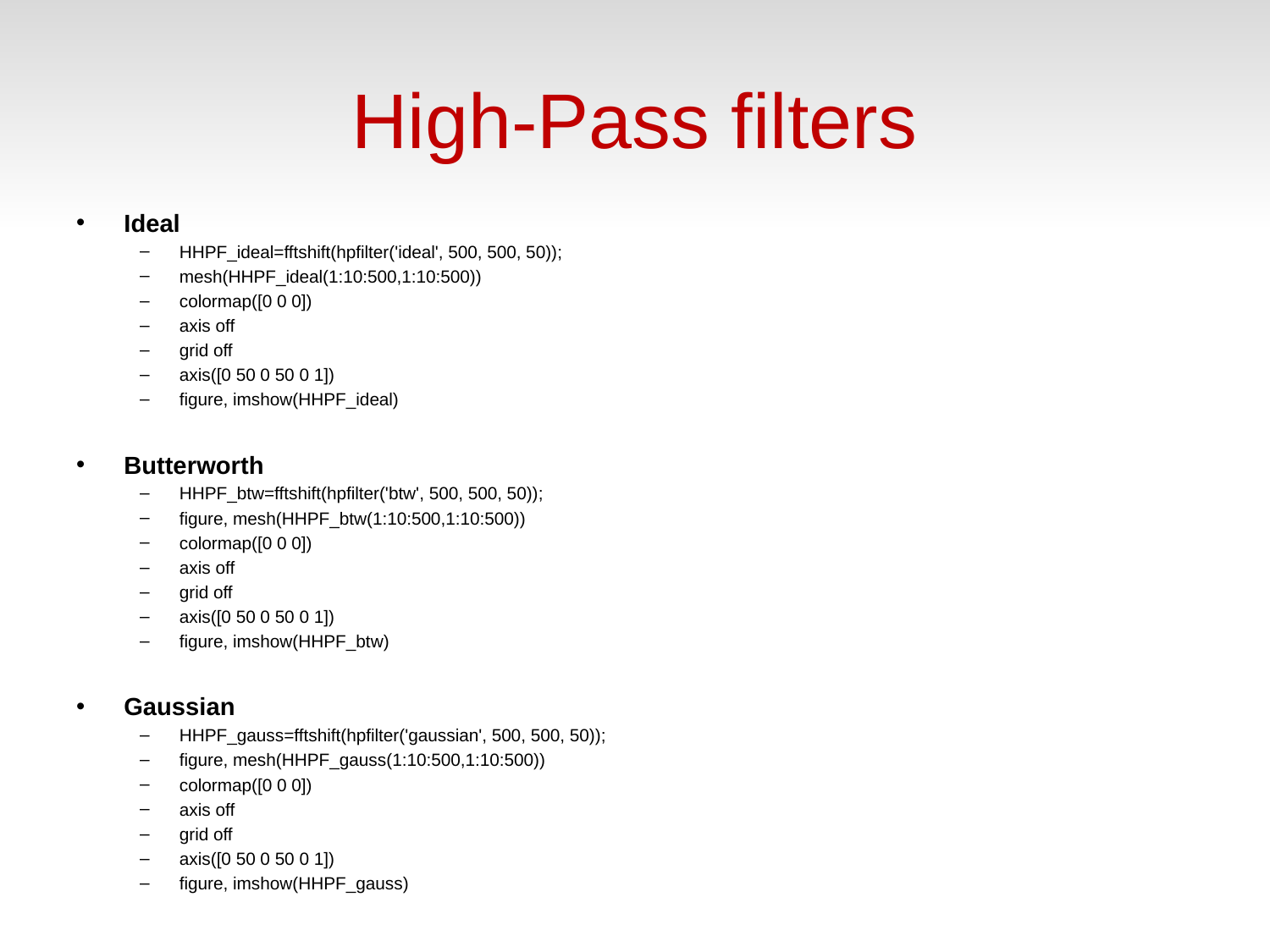

# High-Pass filters
Ideal
HHPF_ideal=fftshift(hpfilter('ideal', 500, 500, 50));
mesh(HHPF_ideal(1:10:500,1:10:500))
colormap([0 0 0])
axis off
grid off
axis([0 50 0 50 0 1])
figure, imshow(HHPF_ideal)

Butterworth
HHPF_btw=fftshift(hpfilter('btw', 500, 500, 50));
figure, mesh(HHPF_btw(1:10:500,1:10:500))
colormap([0 0 0])
axis off
grid off
axis([0 50 0 50 0 1])
figure, imshow(HHPF_btw)

Gaussian
HHPF_gauss=fftshift(hpfilter('gaussian', 500, 500, 50));
figure, mesh(HHPF_gauss(1:10:500,1:10:500))
colormap([0 0 0])
axis off
grid off
axis([0 50 0 50 0 1])
figure, imshow(HHPF_gauss)